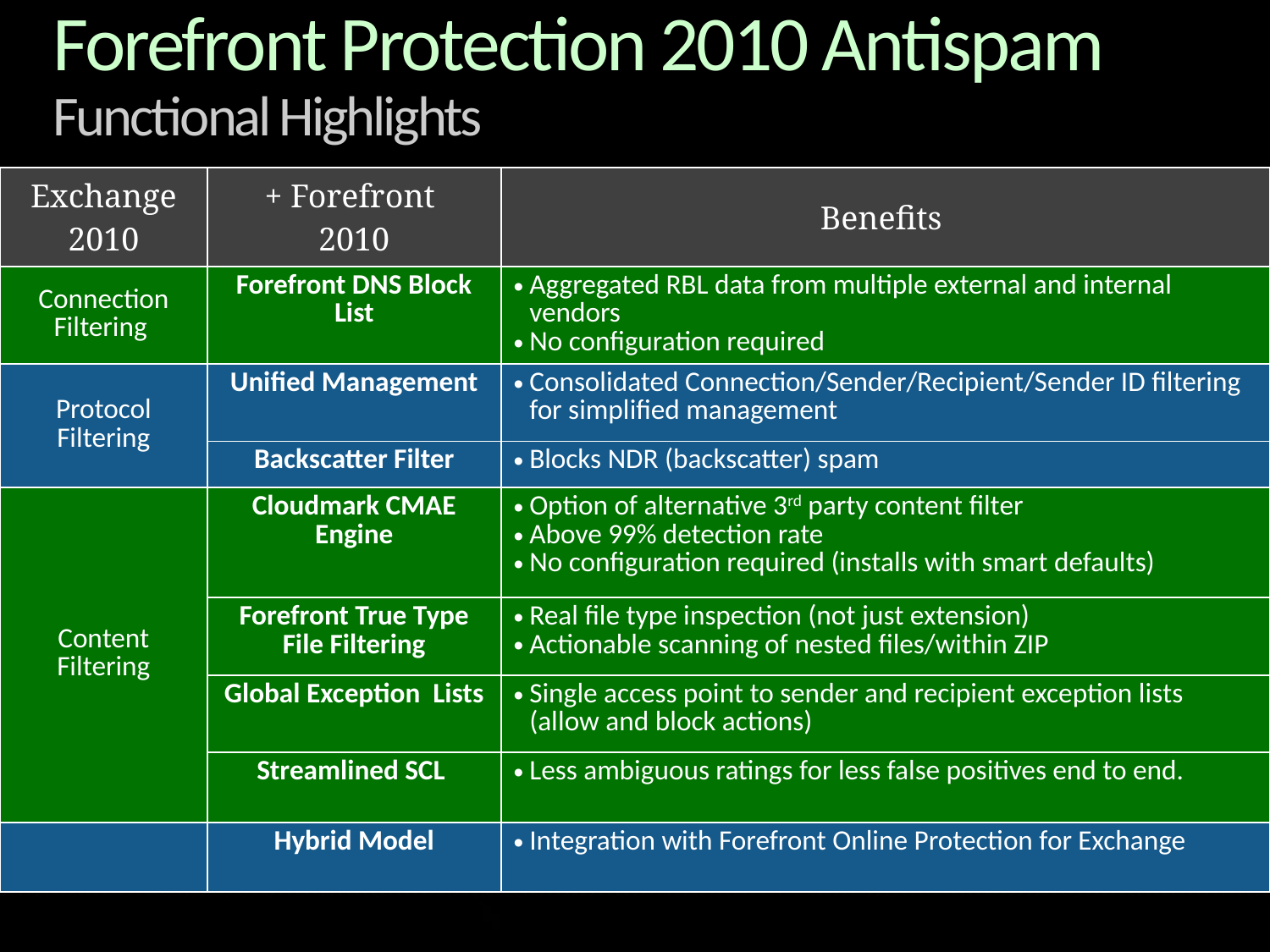

# Forefront Protection 2010 Antispam Functional Highlights
| Exchange 2010 | + Forefront 2010 | Benefits |
| --- | --- | --- |
| Connection Filtering | Forefront DNS Block List | Aggregated RBL data from multiple external and internal vendors No configuration required |
| Protocol Filtering | Unified Management | Consolidated Connection/Sender/Recipient/Sender ID filtering for simplified management |
|  | Backscatter Filter | Blocks NDR (backscatter) spam |
| Content Filtering | Cloudmark CMAE Engine | Option of alternative 3rd party content filter Above 99% detection rate No configuration required (installs with smart defaults) |
|  | Forefront True Type File Filtering | Real file type inspection (not just extension) Actionable scanning of nested files/within ZIP |
|  | Global Exception Lists | Single access point to sender and recipient exception lists (allow and block actions) |
|  | Streamlined SCL | Less ambiguous ratings for less false positives end to end. |
|  | Hybrid Model | Integration with Forefront Online Protection for Exchange |